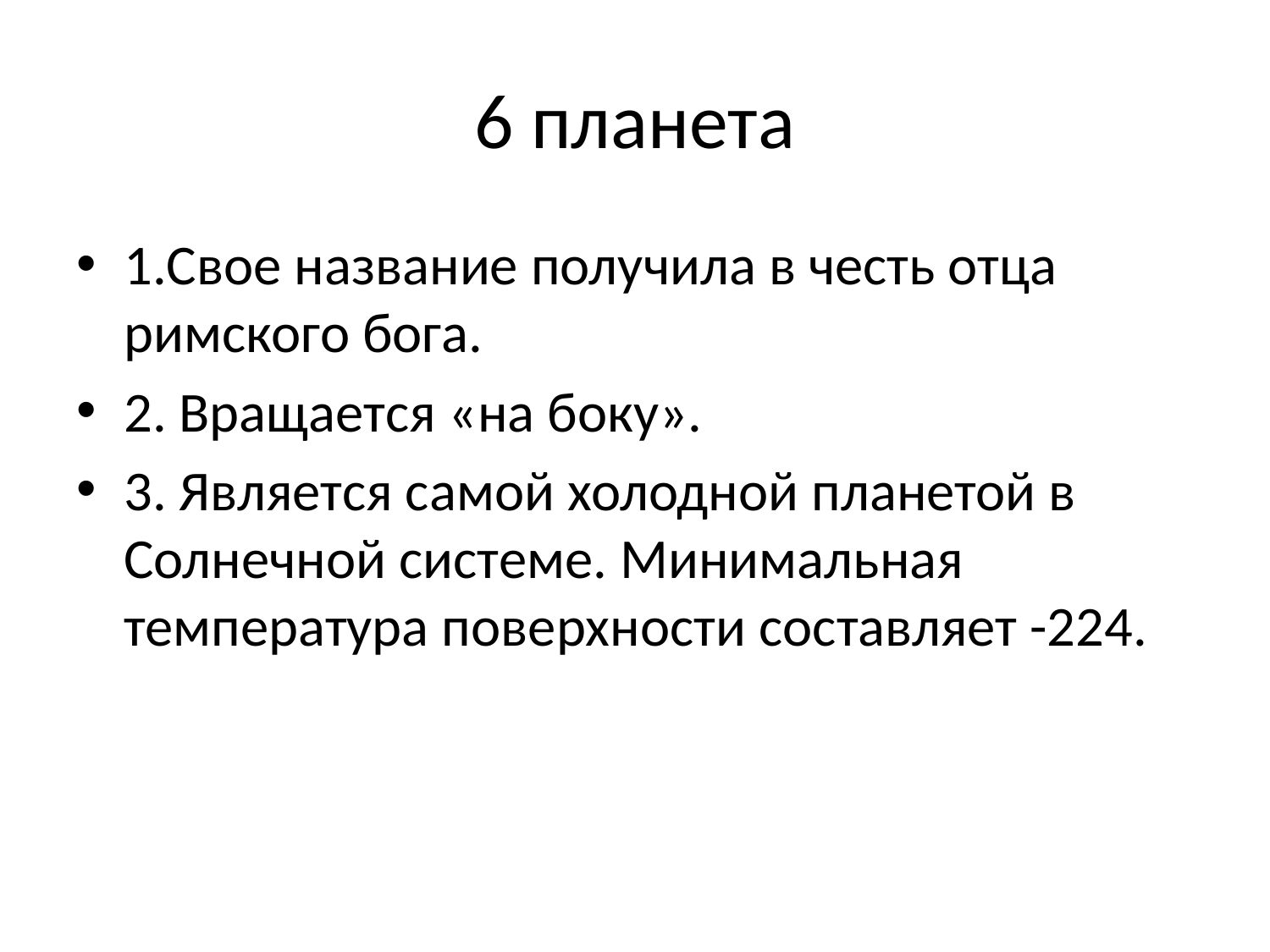

# 6 планета
1.Свое название получила в честь отца римского бога.
2. Вращается «на боку».
3. Является самой холодной планетой в Солнечной системе. Минимальная температура поверхности составляет -224.